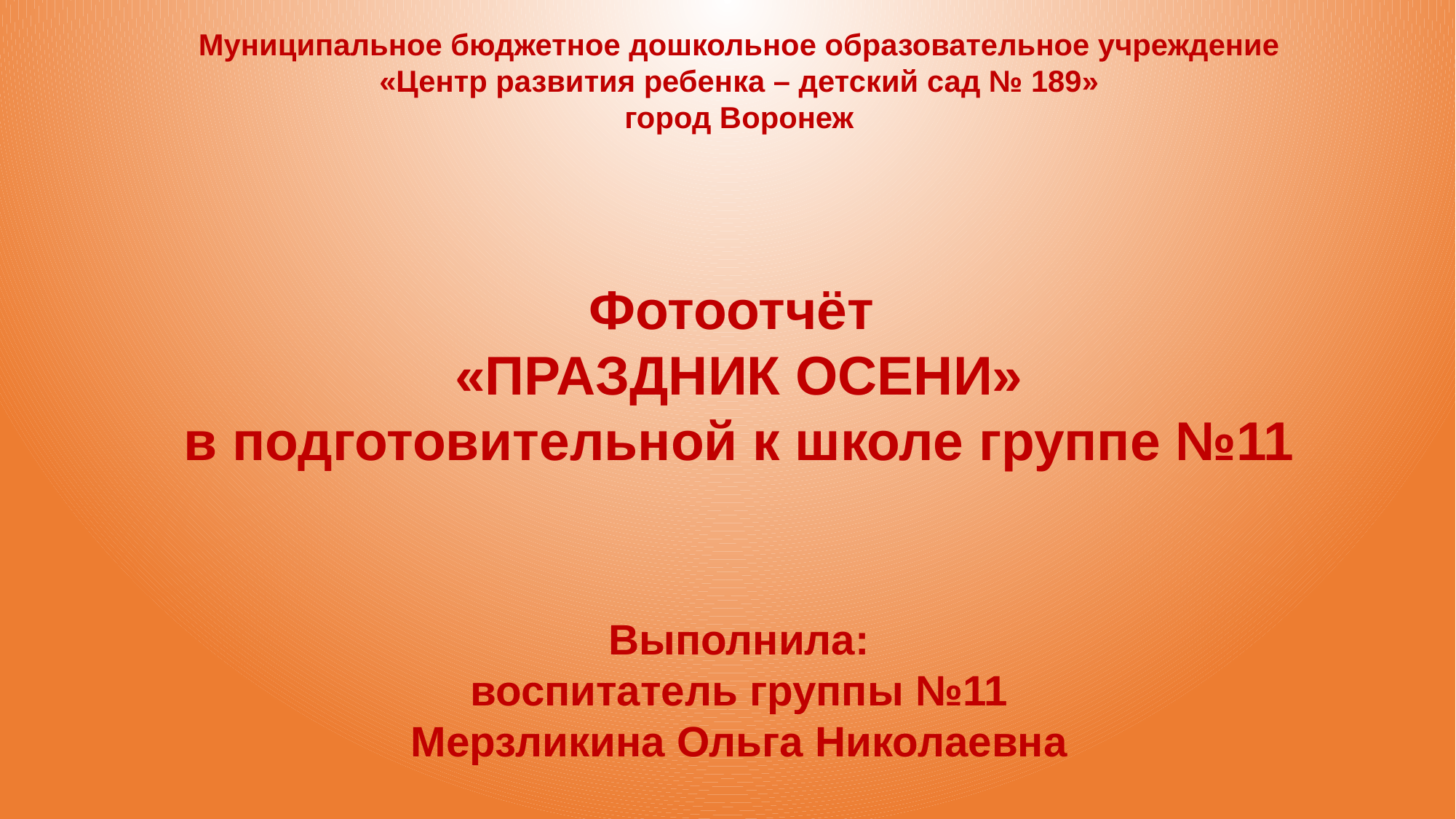

Муниципальное бюджетное дошкольное образовательное учреждение
«Центр развития ребенка – детский сад № 189»
город Воронеж
Фотоотчёт
«ПРАЗДНИК ОСЕНИ»
в подготовительной к школе группе №11
Выполнила:
воспитатель группы №11
Мерзликина Ольга Николаевна